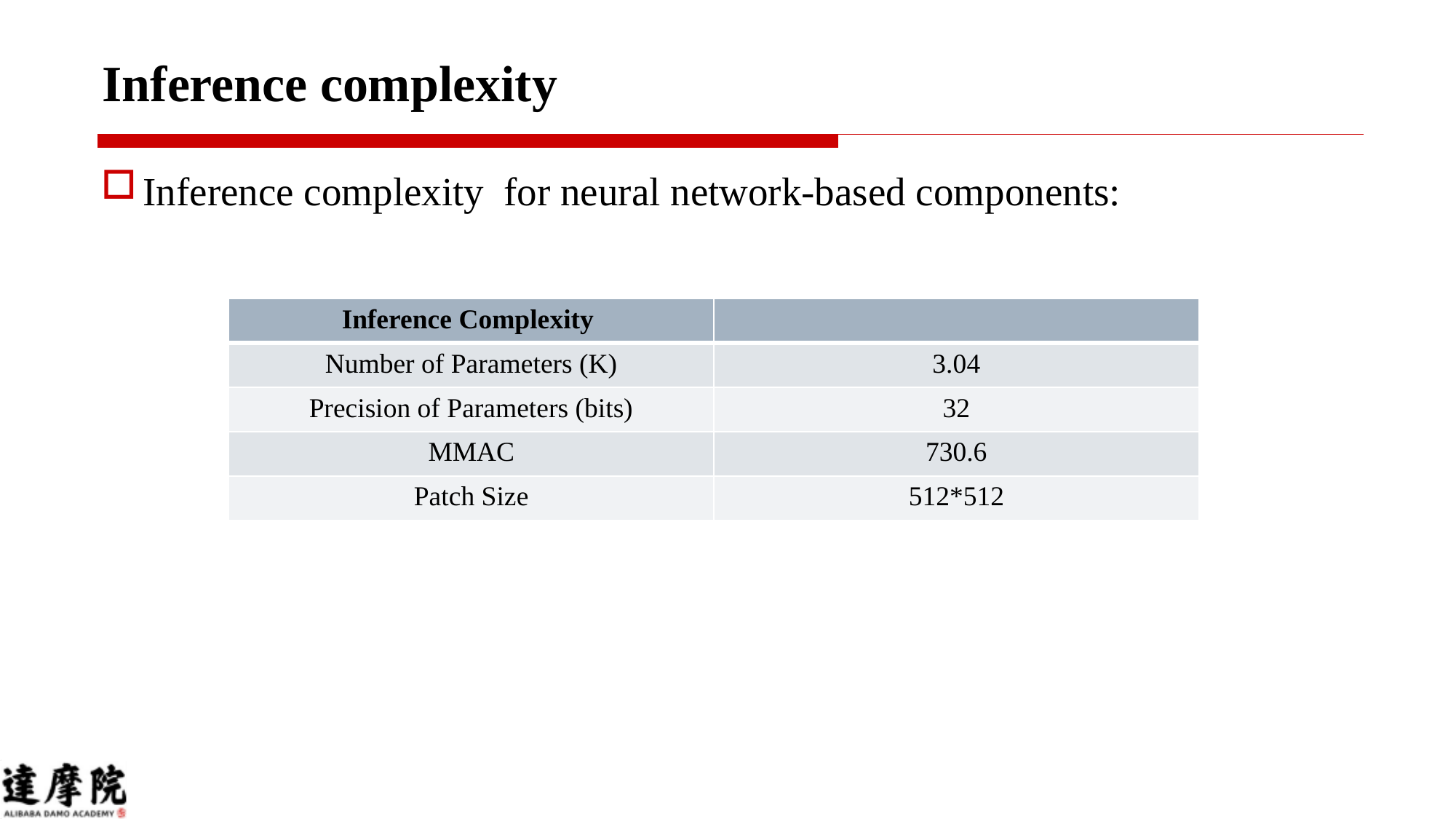

# Inference complexity
Inference complexity  for neural network-based components:

| Inference Complexity |  |
| --- | --- |
| Number of Parameters (K) | 3.04 |
| Precision of Parameters (bits) | 32 |
| MMAC | 730.6 |
| Patch Size | 512\*512 |